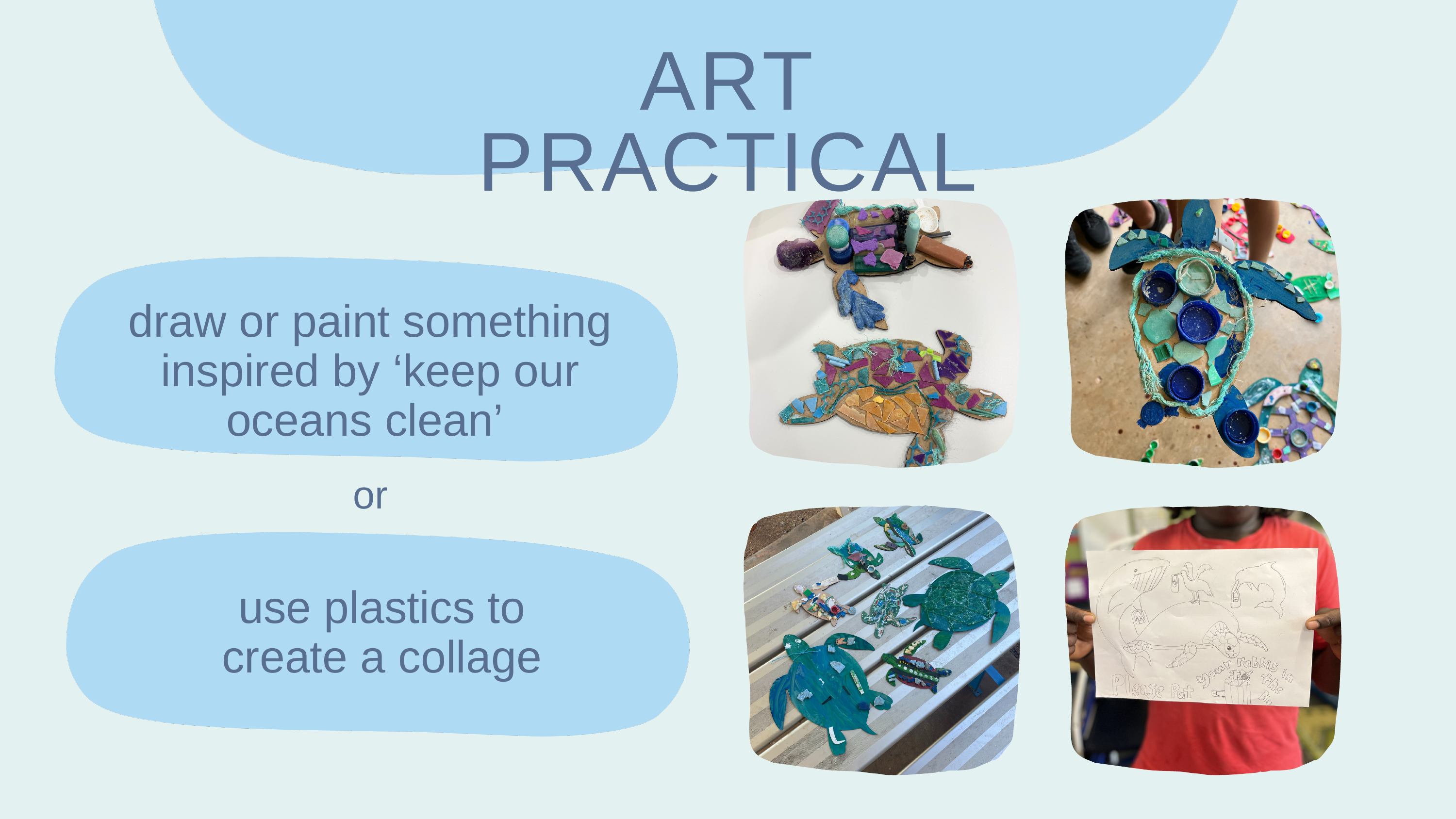

ART PRACTICAL

draw or paint something inspired by ‘keep our oceans clean’
or

use plastics to create a collage